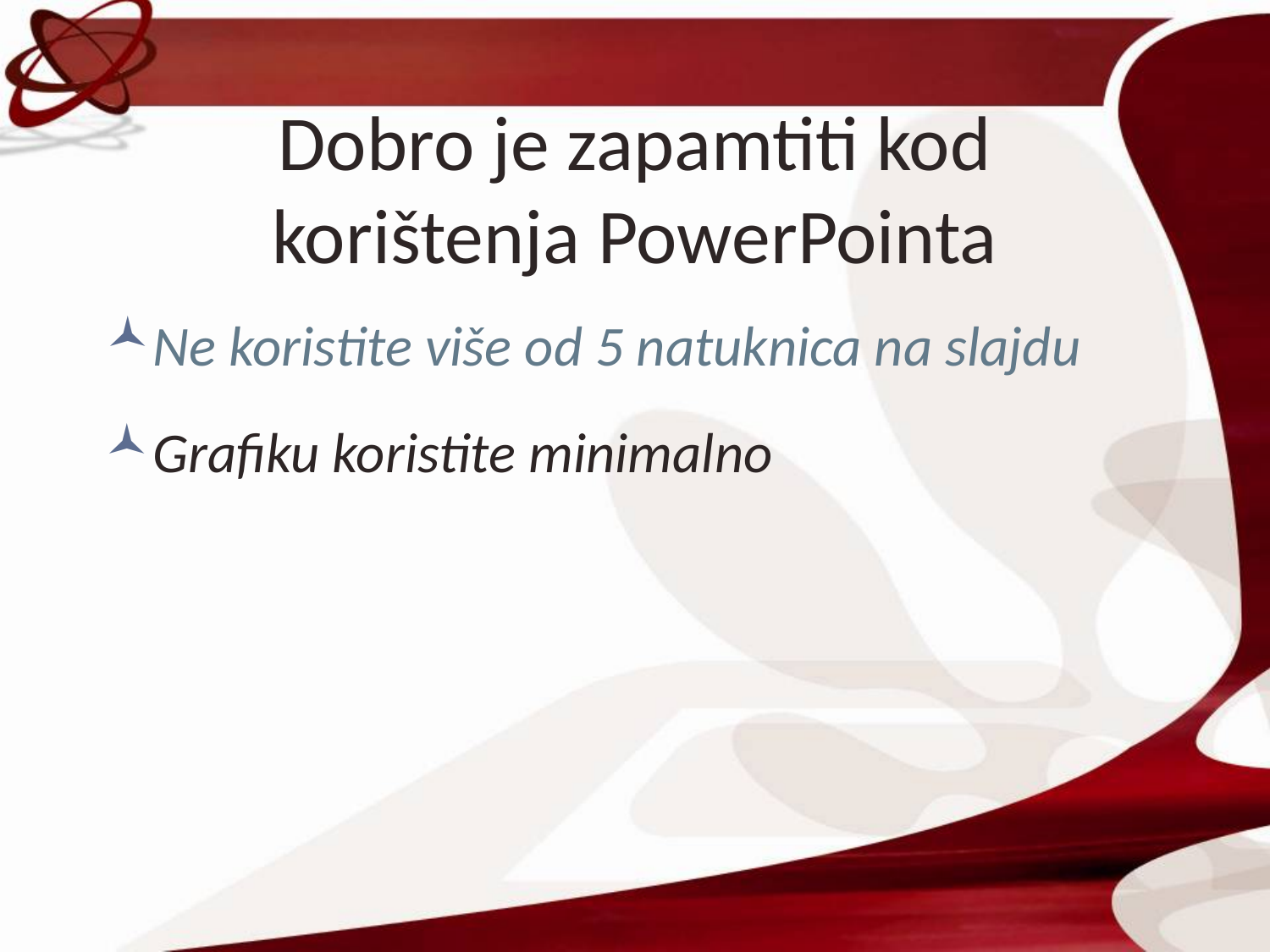

# Dobro je zapamtiti kod korištenja PowerPointa
Ne koristite više od 5 natuknica na slajdu
Grafiku koristite minimalno